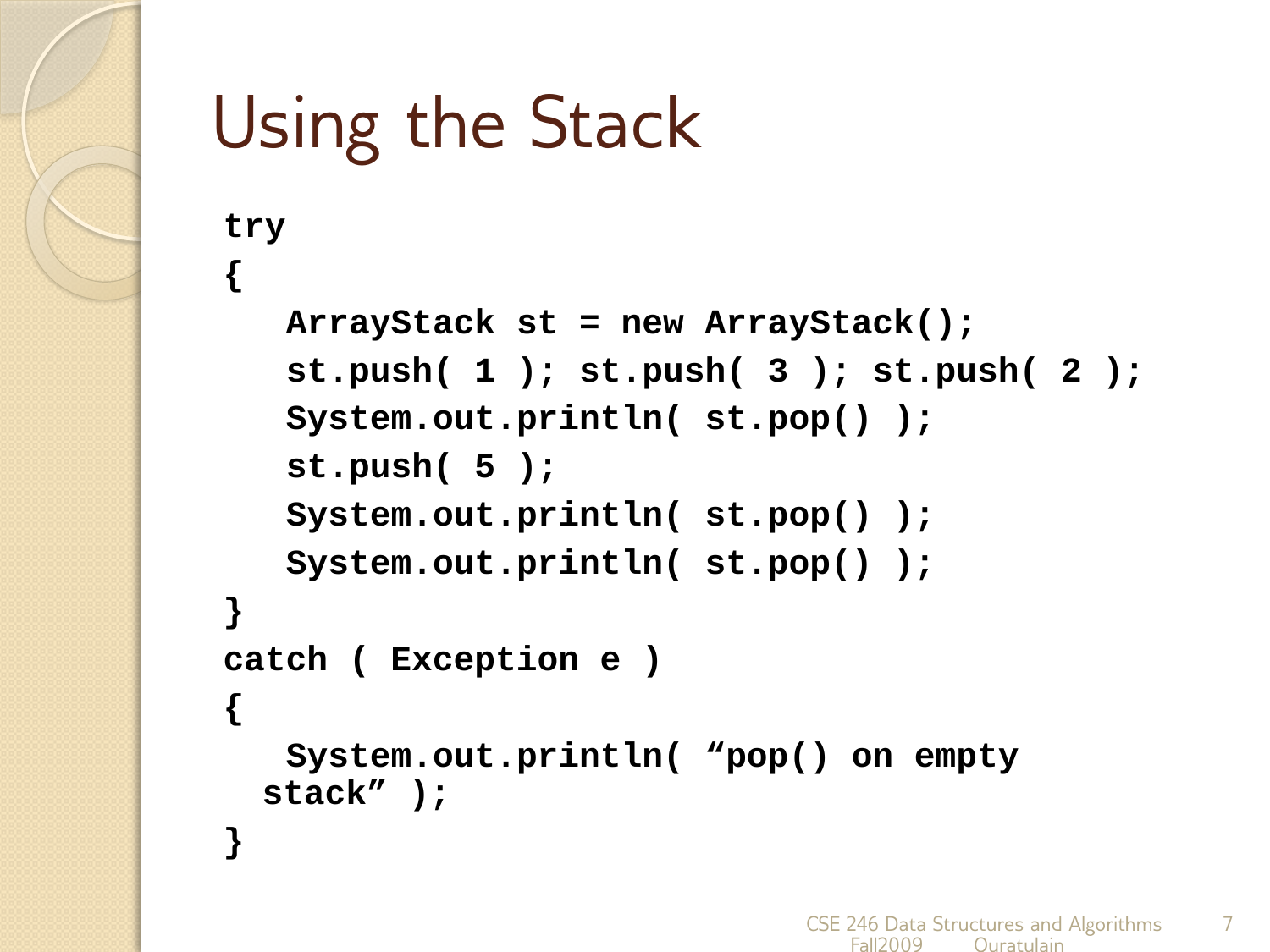

# Using the Stack
try
{
   ArrayStack st = new ArrayStack();
   st.push( 1 ); st.push( 3 ); st.push( 2 );
   System.out.println( st.pop() );
   st.push( 5 );
   System.out.println( st.pop() );
   System.out.println( st.pop() );
}
catch ( Exception e )
{
   System.out.println( “pop() on empty stack” );
}
CSE 246 Data Structures and Algorithms          Fall2009        Quratulain
7